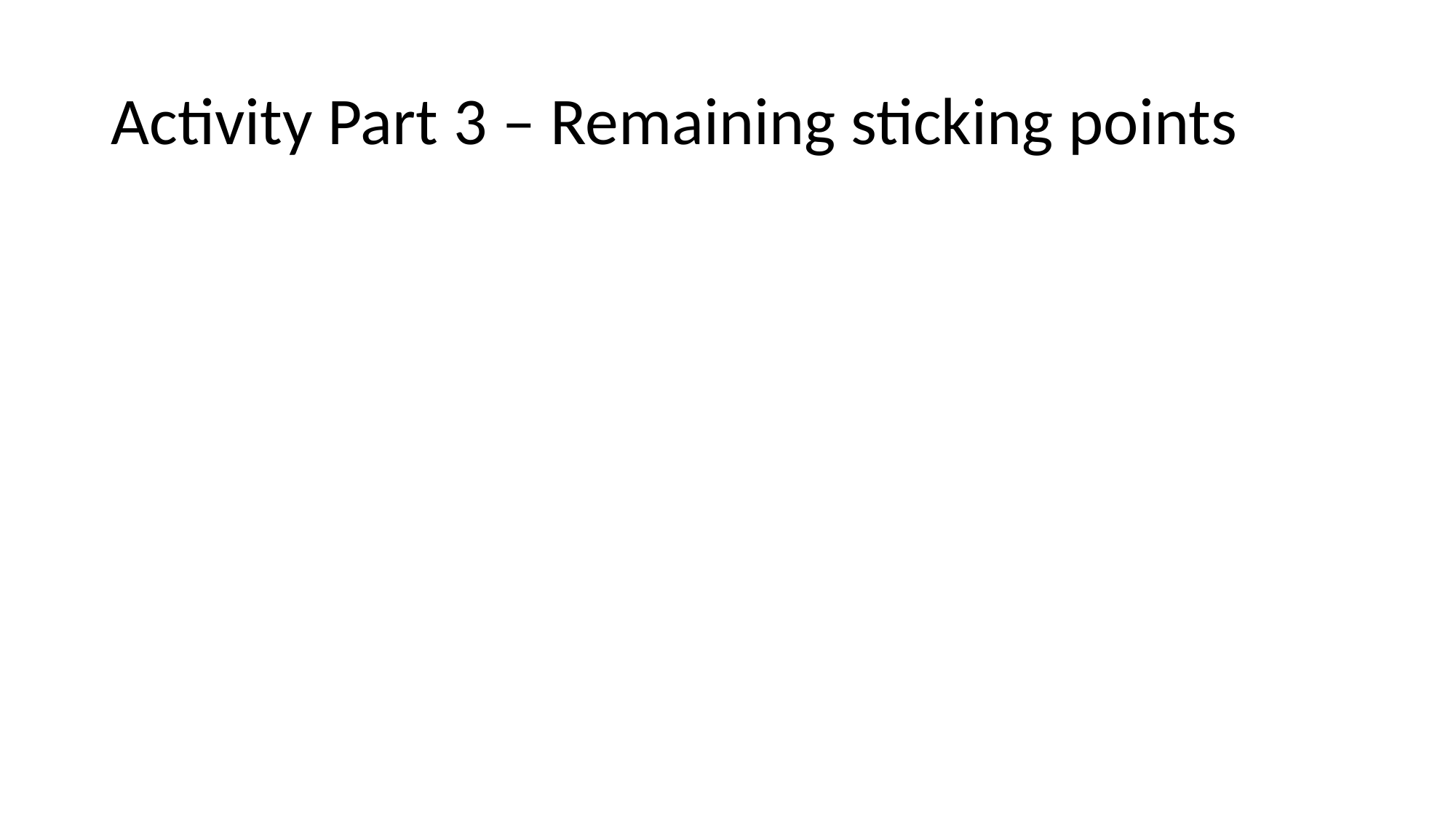

# Activity Part 3 – Remaining sticking points